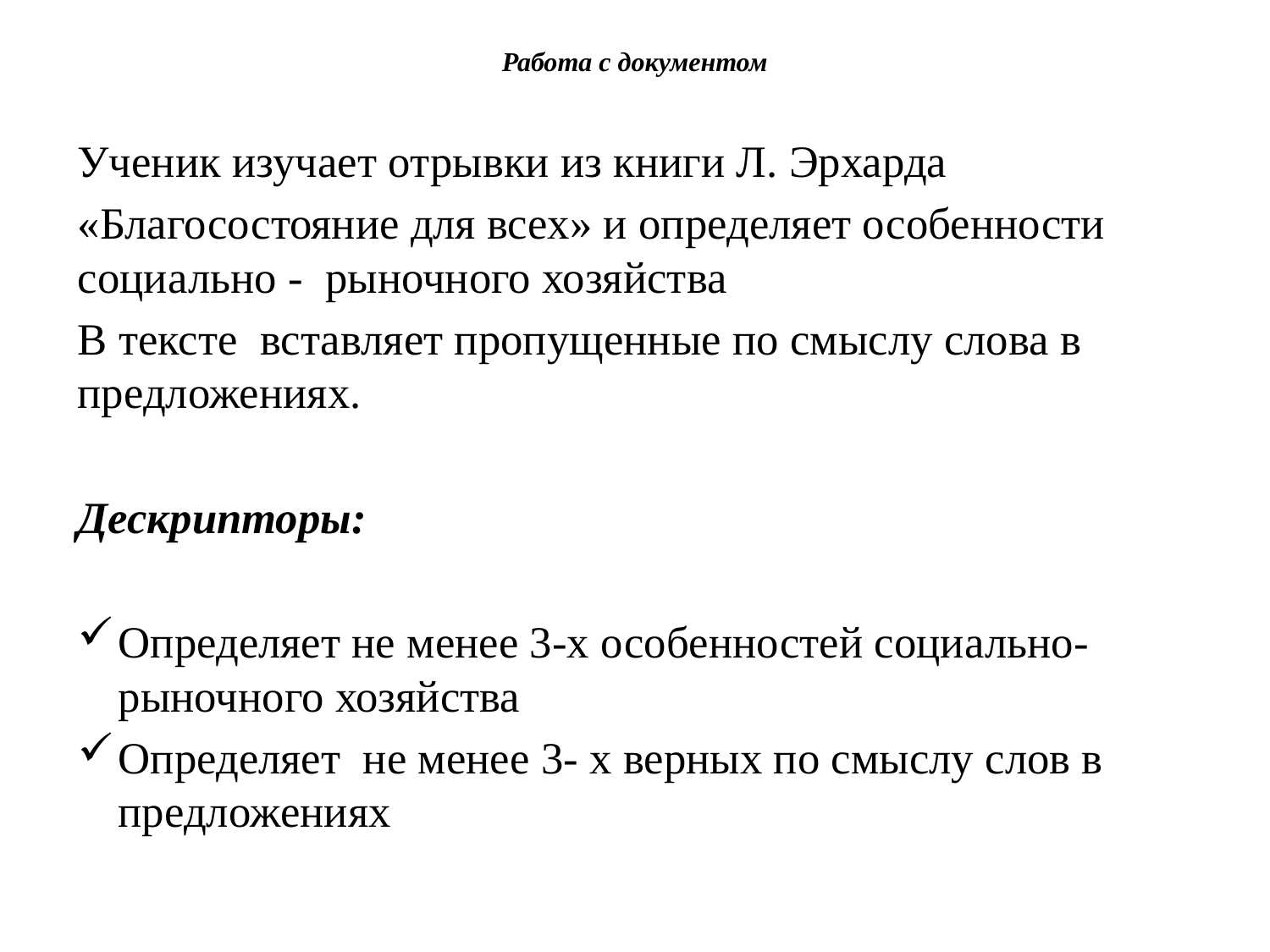

# Работа с документом
Ученик изучает отрывки из книги Л. Эрхарда
«Благосостояние для всех» и определяет особенности социально -  рыночного хозяйства
В тексте  вставляет пропущенные по смыслу слова в предложениях.

Дескрипторы:

Определяет не менее 3-х особенностей социально-рыночного хозяйства
Определяет  не менее 3- х верных по смыслу слов в предложениях